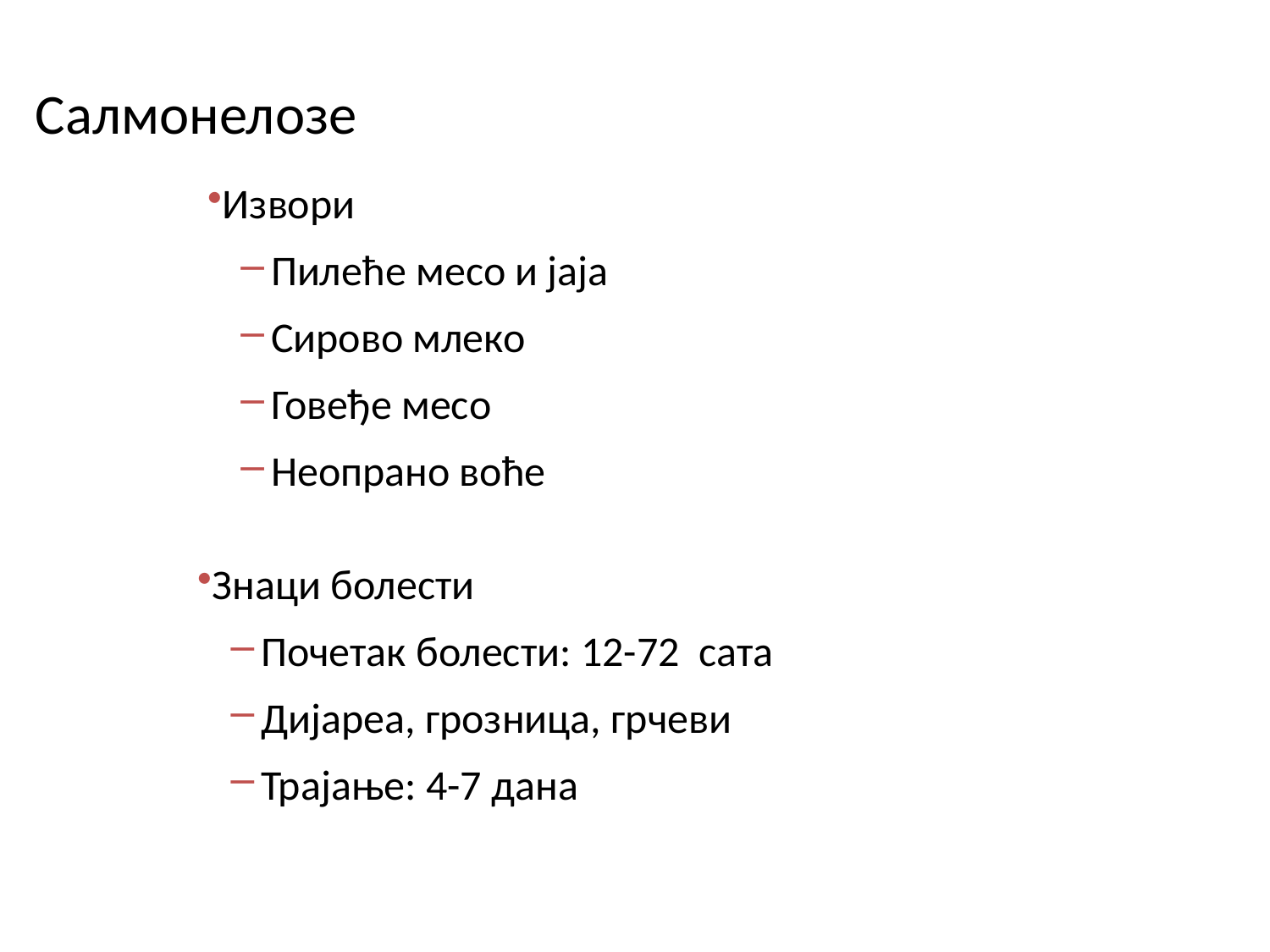

# Салмонелозе
Извори
Пилеће месо и јаја
Сирово млеко
Говеђе месо
Неопрано воће

Знаци болести
Почетак болести: 12-72  сата
Дијареа, грозница, грчеви
Трајање: 4-7 дана